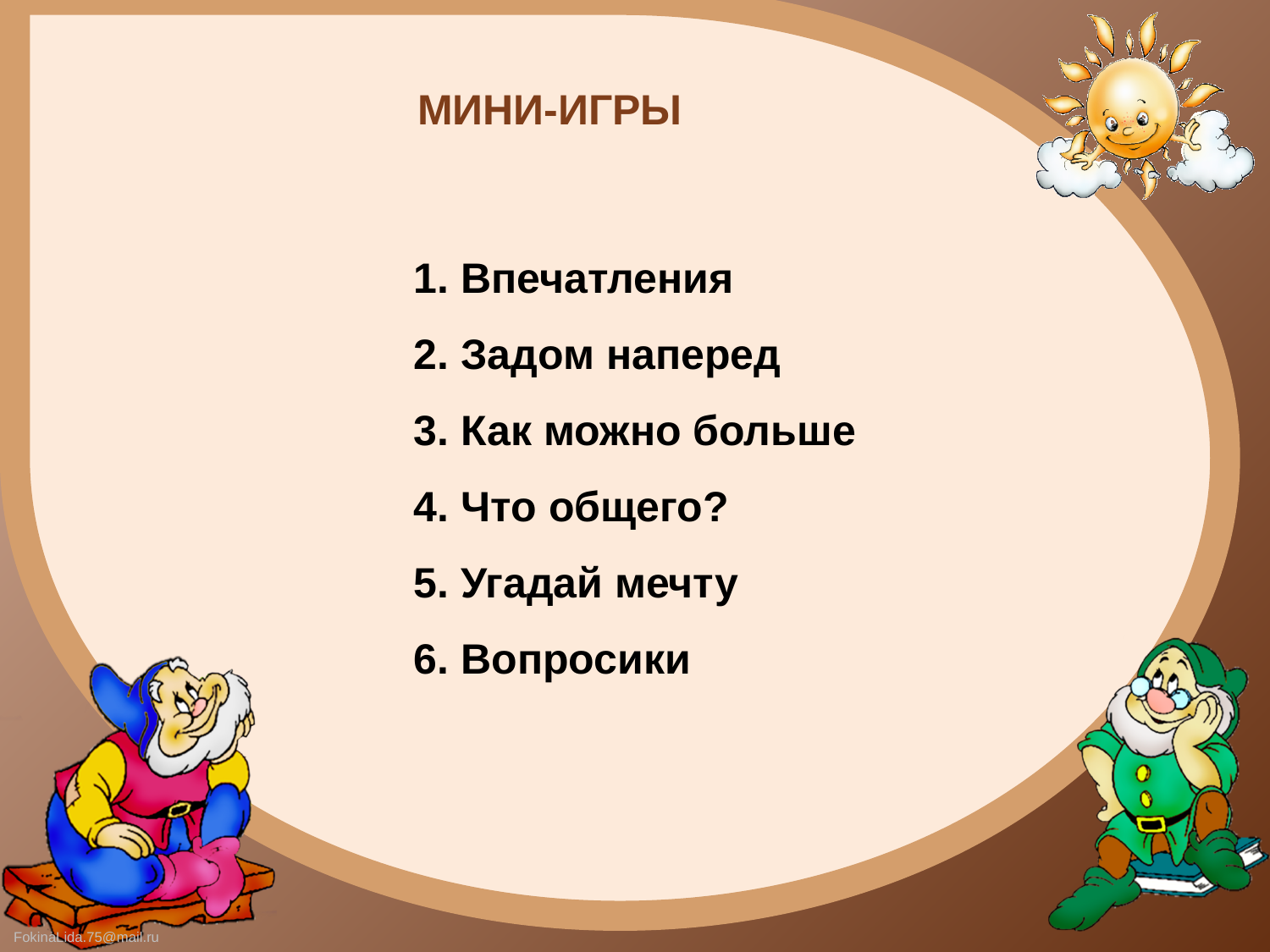

МИНИ-ИГРЫ
Впечатления
Задом наперед
Как можно больше
Что общего?
Угадай мечту
Вопросики